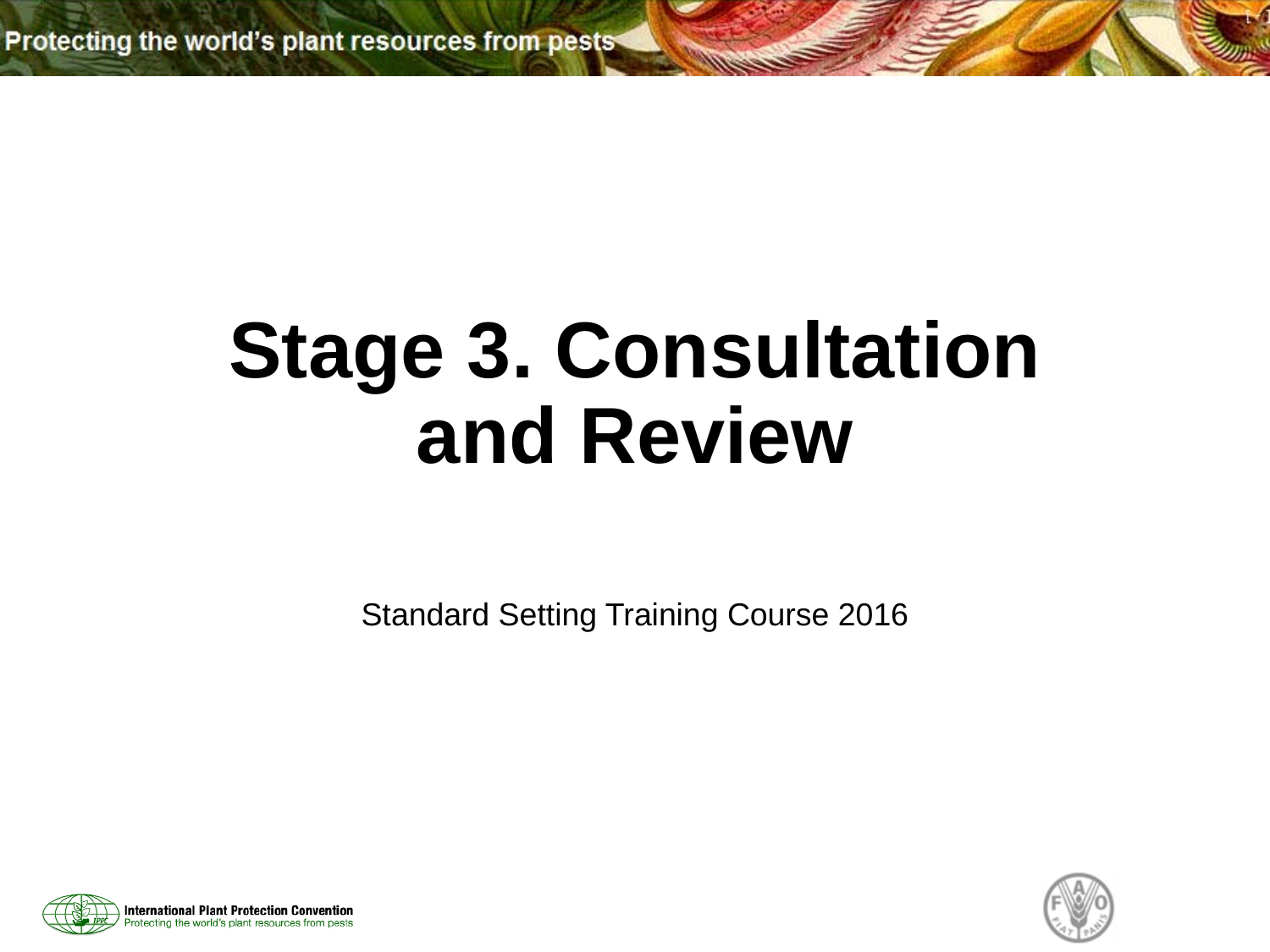

# Stage 3. Consultation and Review
Standard Setting Training Course 2016